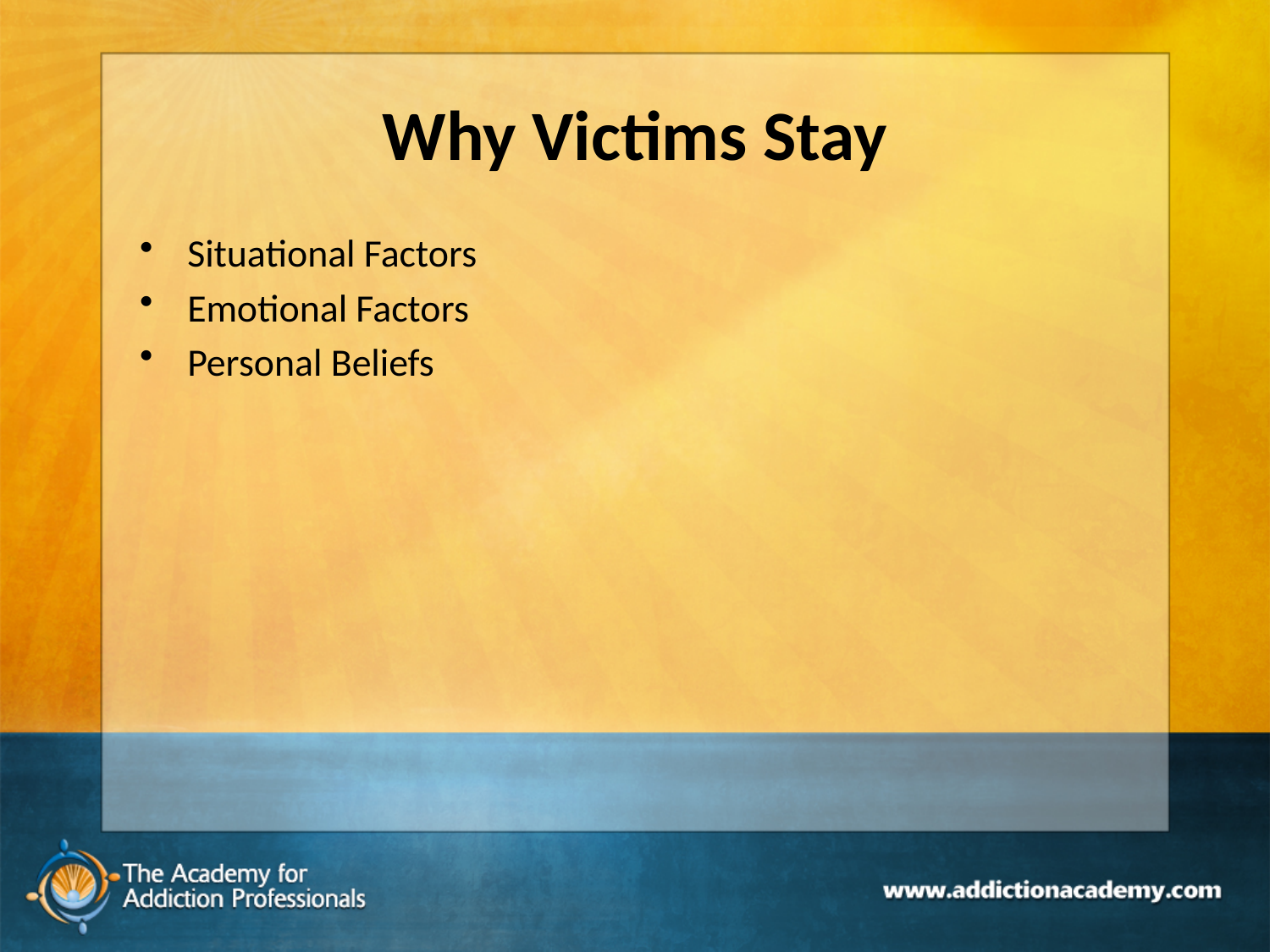

# Why Victims Stay
Situational Factors
Emotional Factors
Personal Beliefs